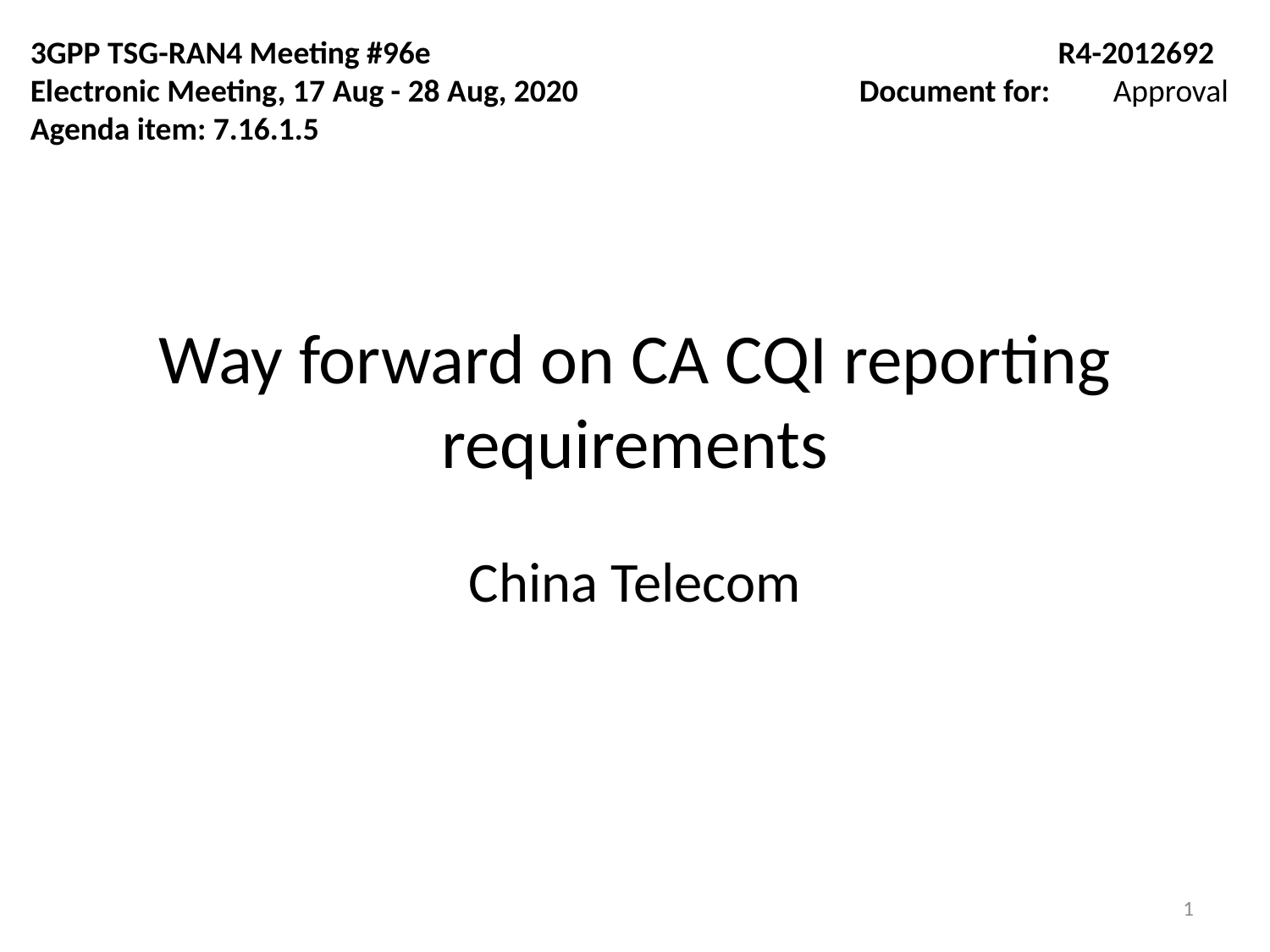

3GPP TSG-RAN4 Meeting #96e
Electronic Meeting, 17 Aug - 28 Aug, 2020
Agenda item: 7.16.1.5
R4-2012692
Document for:	Approval
# Way forward on CA CQI reporting requirements
China Telecom
1